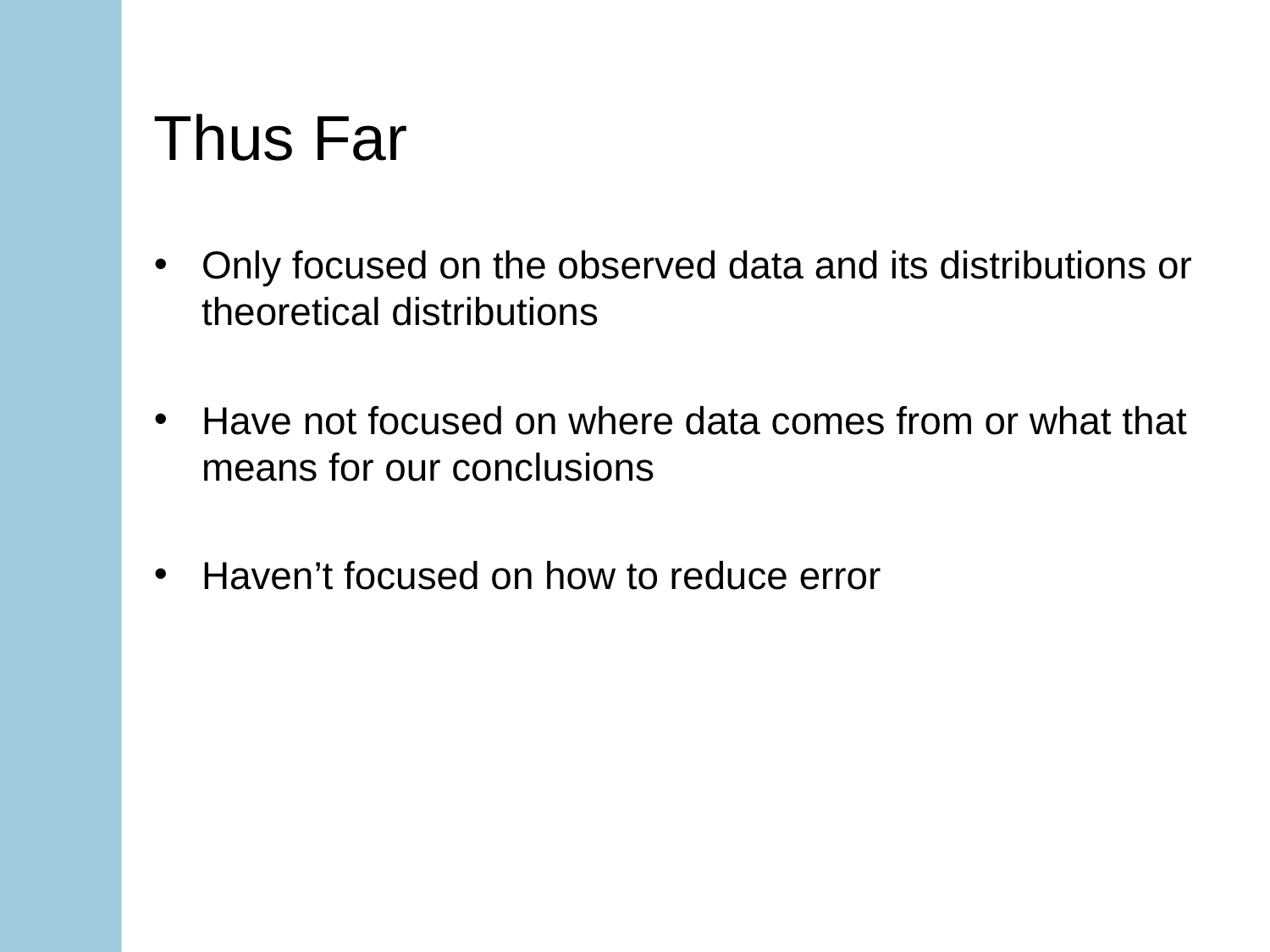

# Thus Far
Only focused on the observed data and its distributions or theoretical distributions

Have not focused on where data comes from or what that means for our conclusions

Haven’t focused on how to reduce error